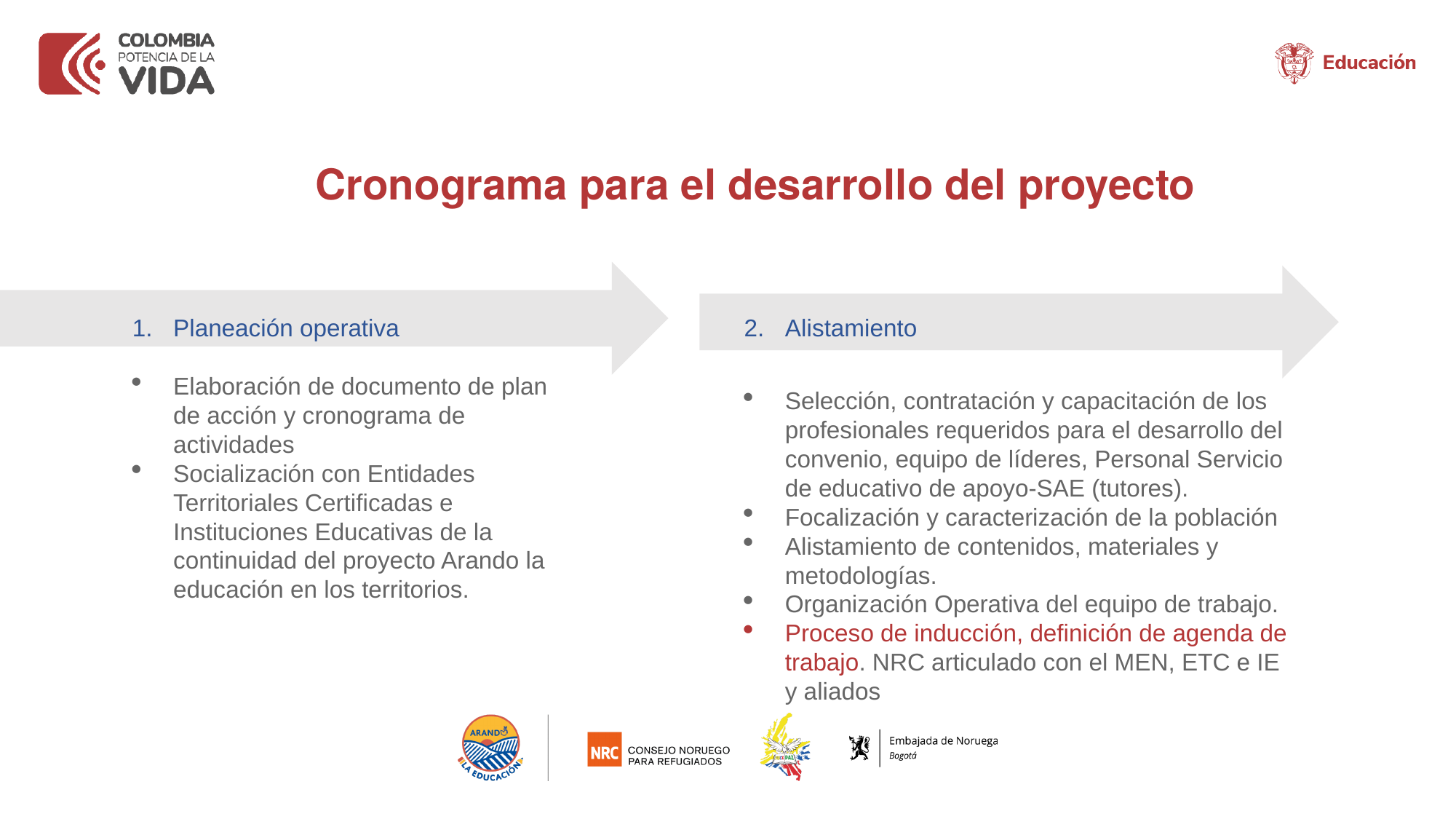

Cronograma para el desarrollo del proyecto

Planeación operativa

Elaboración de documento de plan de acción y cronograma de actividades
Socialización con Entidades Territoriales Certificadas e Instituciones Educativas de la continuidad del proyecto Arando la educación en los territorios.
Alistamiento

Selección, contratación y capacitación de los profesionales requeridos para el desarrollo del convenio, equipo de líderes, Personal Servicio de educativo de apoyo-SAE (tutores).
Focalización y caracterización de la población
Alistamiento de contenidos, materiales y metodologías.
Organización Operativa del equipo de trabajo.
Proceso de inducción, definición de agenda de trabajo. NRC articulado con el MEN, ETC e IE y aliados
www.---------------.gov.co